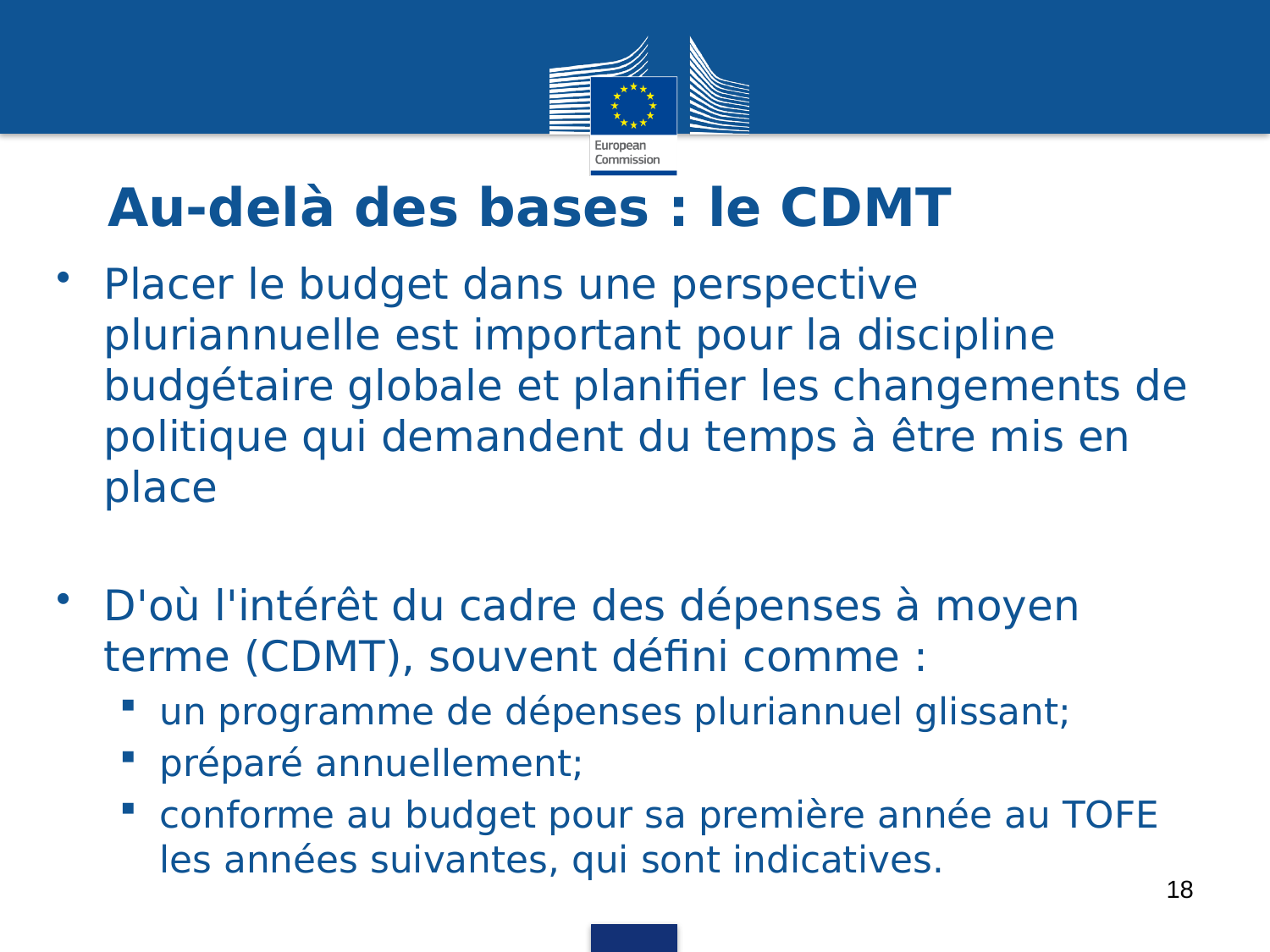

# Au-delà des bases : le CDMT
Placer le budget dans une perspective pluriannuelle est important pour la discipline budgétaire globale et planifier les changements de politique qui demandent du temps à être mis en place

D'où l'intérêt du cadre des dépenses à moyen terme (CDMT), souvent défini comme :
un programme de dépenses pluriannuel glissant;
préparé annuellement;
conforme au budget pour sa première année au TOFE les années suivantes, qui sont indicatives.

18